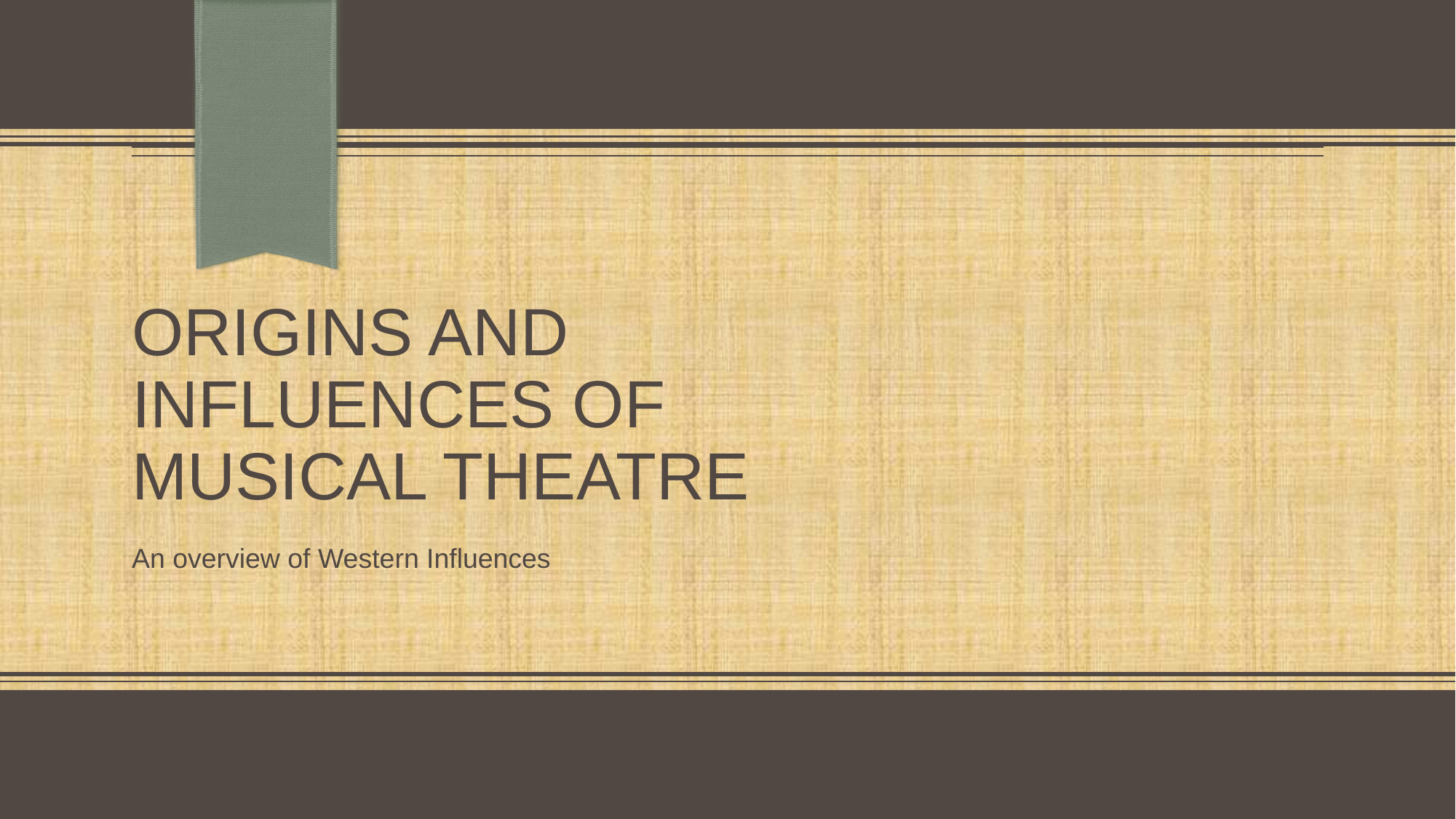

# Origins and influences of musical theatre
An overview of Western Influences